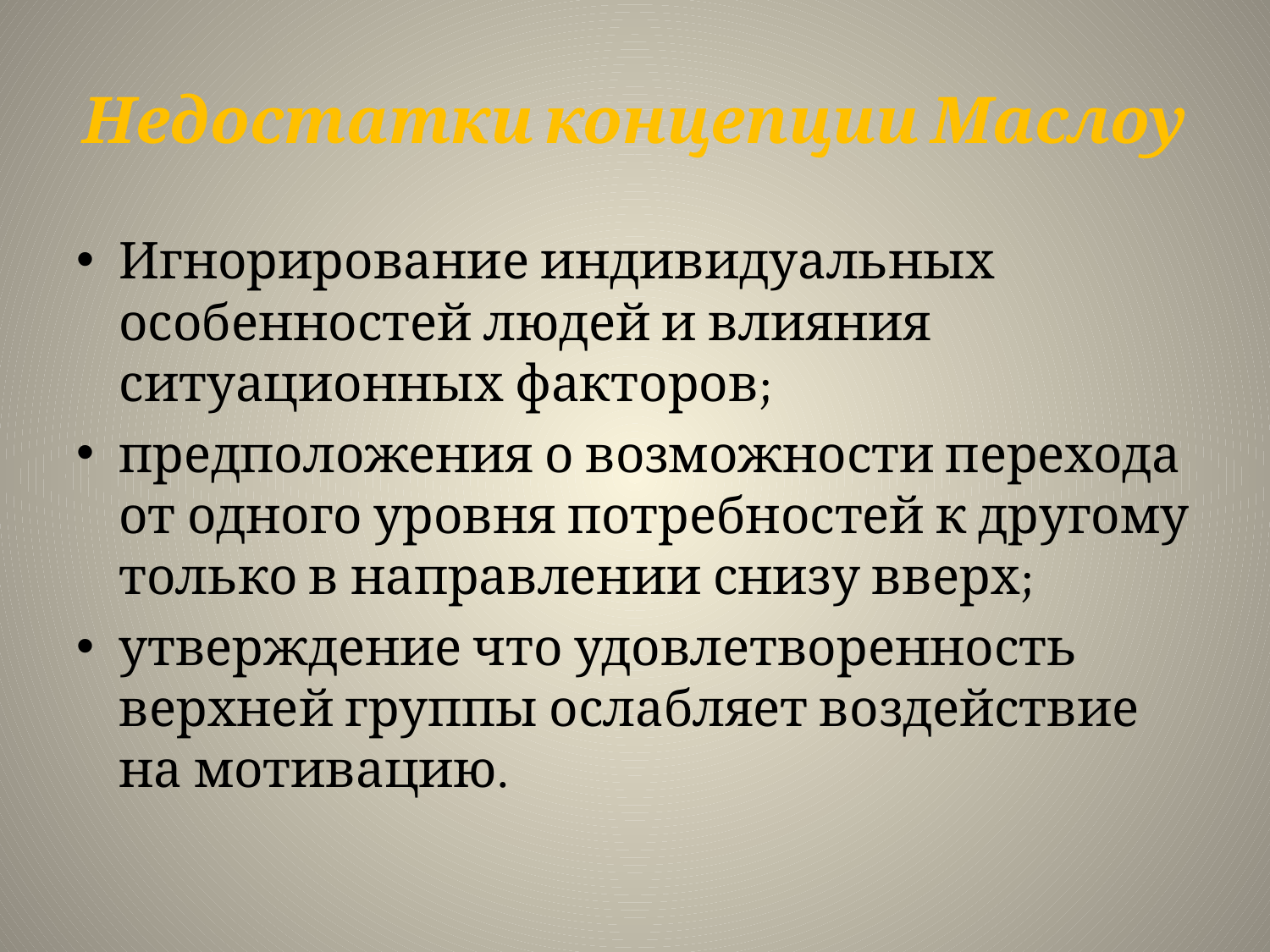

# Недостатки концепции Маслоу
Игнорирование индивидуальных особенностей людей и влияния ситуационных факторов;
предположения о возможности перехода от одного уровня потребностей к другому только в направлении снизу вверх;
утверждение что удовлетворенность верхней группы ослабляет воздействие на мотивацию.